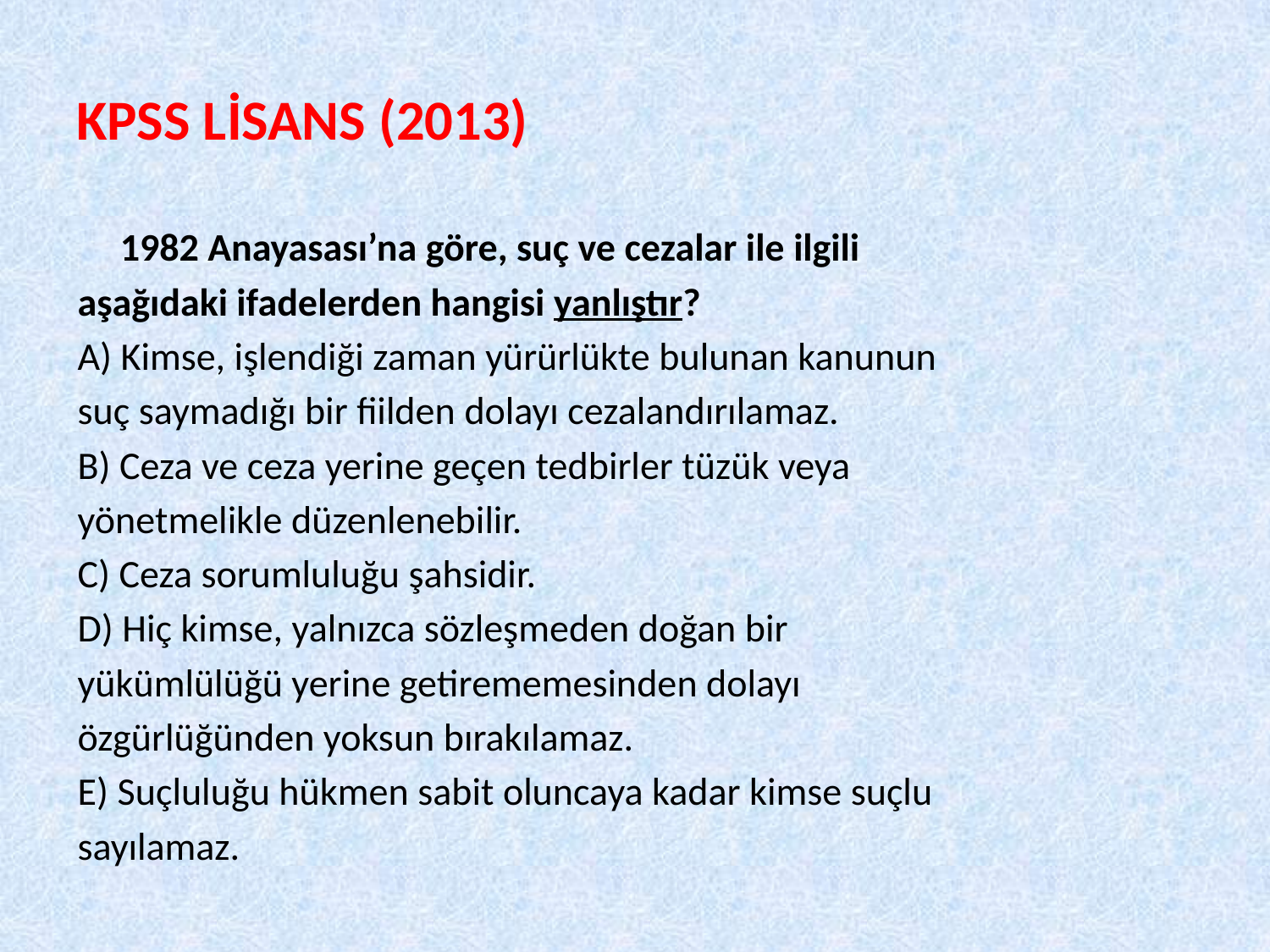

# KPSS LİSANS (2013)
	1982 Anayasası’na göre, suç ve cezalar ile ilgili
aşağıdaki ifadelerden hangisi yanlıştır?
A) Kimse, işlendiği zaman yürürlükte bulunan kanunun
suç saymadığı bir fiilden dolayı cezalandırılamaz.
B) Ceza ve ceza yerine geçen tedbirler tüzük veya
yönetmelikle düzenlenebilir.
C) Ceza sorumluluğu şahsidir.
D) Hiç kimse, yalnızca sözleşmeden doğan bir
yükümlülüğü yerine getirememesinden dolayı
özgürlüğünden yoksun bırakılamaz.
E) Suçluluğu hükmen sabit oluncaya kadar kimse suçlu
sayılamaz.